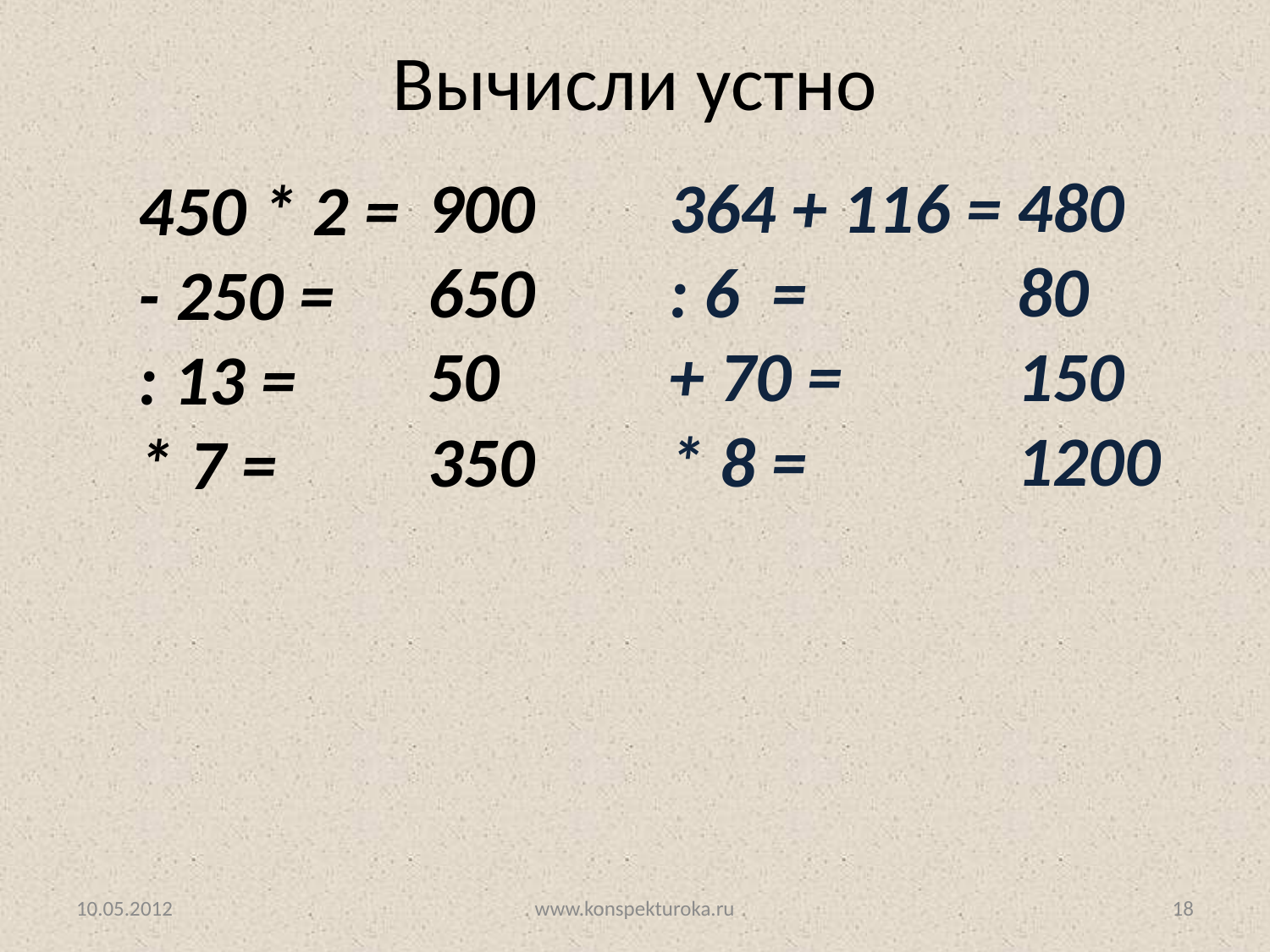

# Вычисли устно
480
80
150
1200
364 + 116 =
: 6  =
+ 70 =
* 8 =
900
650
50
350
450 * 2 =
- 250 =
: 13 =
* 7 =
10.05.2012
www.konspekturoka.ru
18